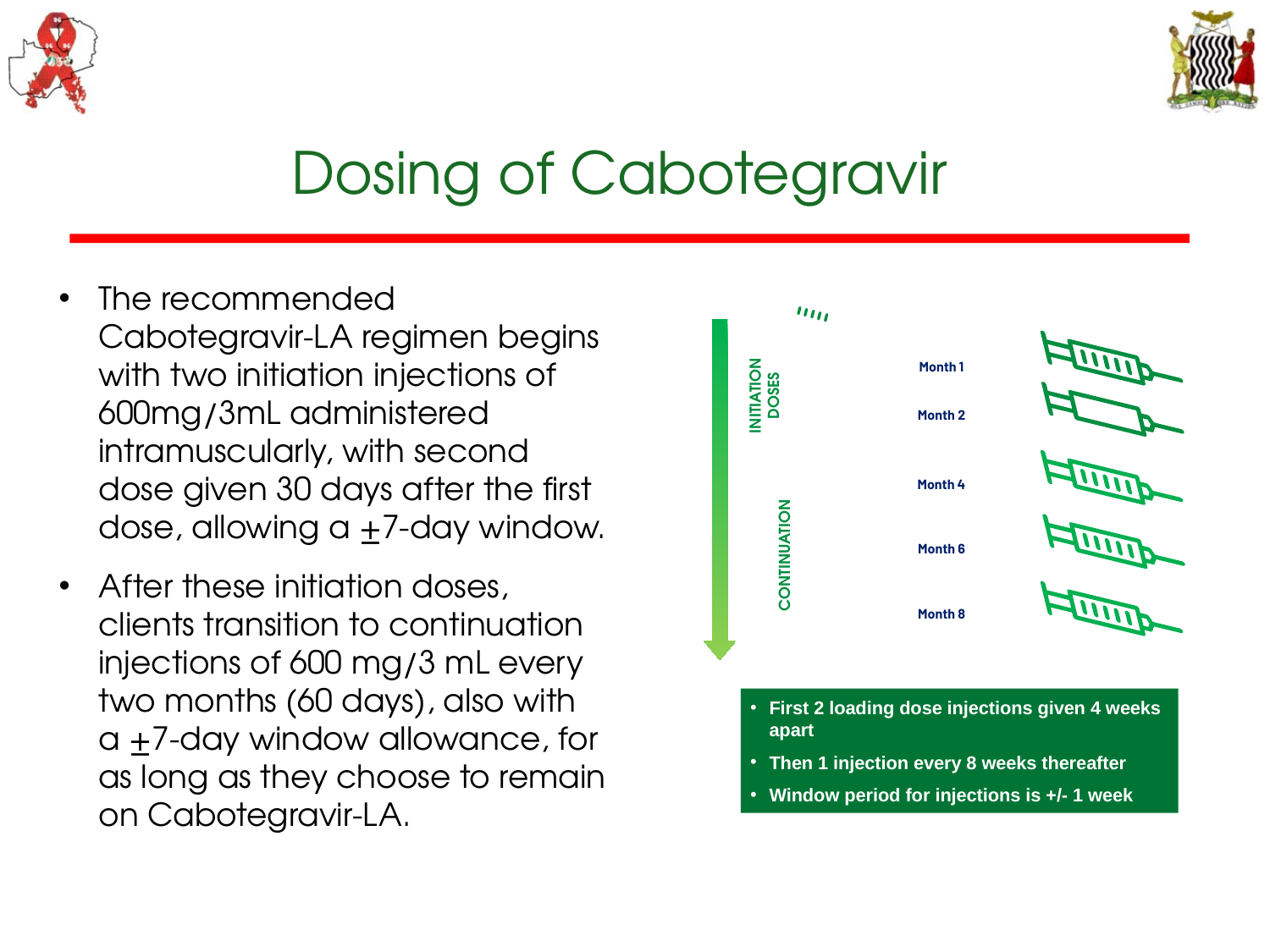

# Dosing of Cabotegravir
The recommended Cabotegravir-LA regimen begins with two initiation injections of 600mg/3mL administered intramuscularly, with second dose given 30 days after the first dose, allowing a ±7-day window.
After these initiation doses, clients transition to continuation injections of 600 mg/3 mL every two months (60 days), also with a ±7-day window allowance, for as long as they choose to remain on Cabotegravir-LA.

Month 1

INITIATION DOSES
Month 2

Month 4

Month 6
CONTINUATION

Month 8

First 2 loading dose injections given 4 weeks apart
Then 1 injection every 8 weeks thereafter
Window period for injections is +/- 1 week